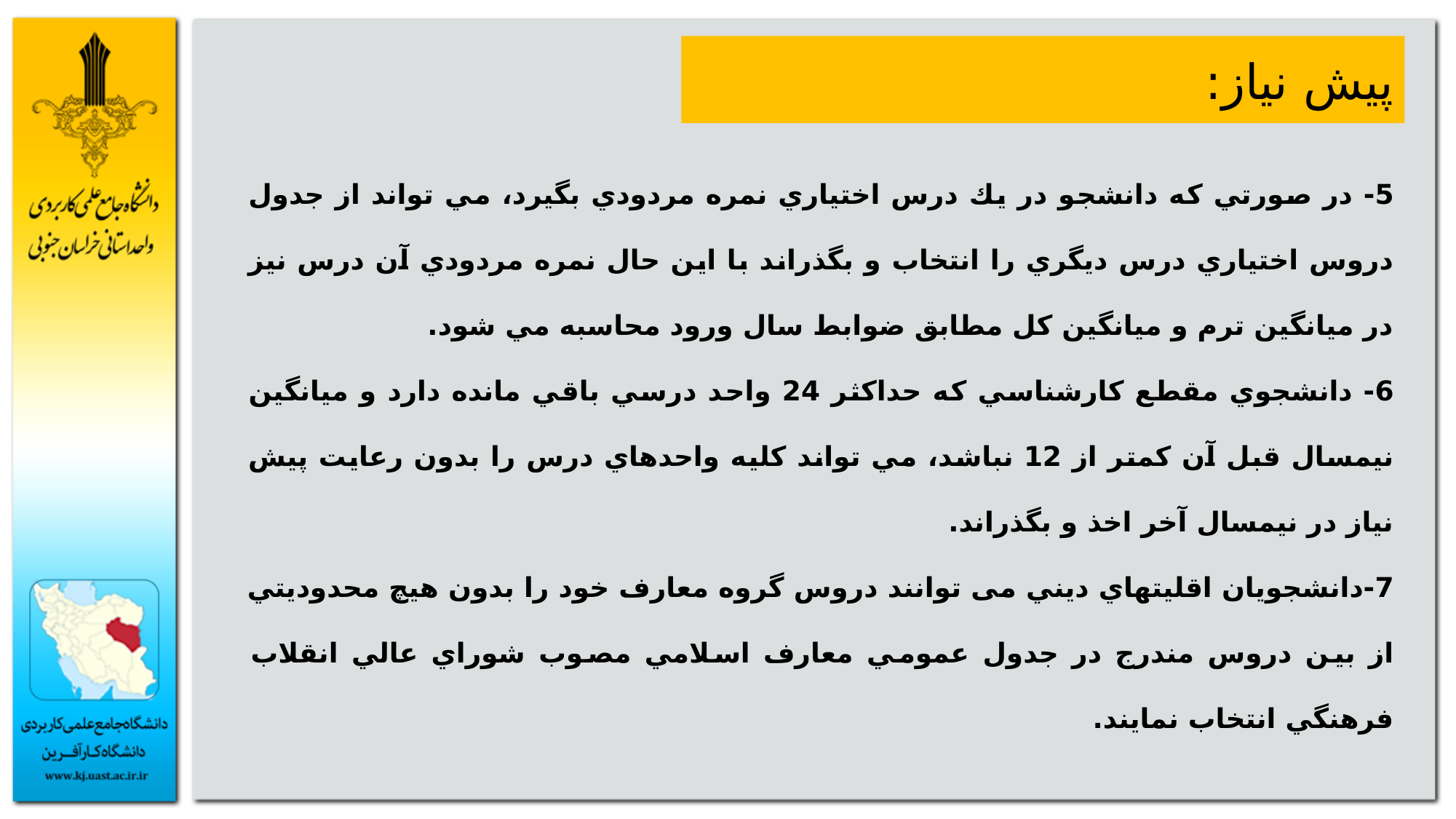

پیش نیاز:
5- در صورتي كه دانشجو در يك درس اختياري نمره مردودي بگيرد، مي تواند از جدول دروس اختياري درس ديگري را انتخاب و بگذراند با اين حال نمره مردودي آن درس نيز در ميانگين ترم و ميانگين كل مطابق ضوابط سال ورود محاسبه مي شود.
6- دانشجوي مقطع كارشناسي كه حداكثر 24 واحد درسي باقي مانده دارد و ميانگين نيمسال قبل آن كمتر از 12 نباشد، مي تواند كليه واحدهاي درس را بدون رعايت پيش نياز در نيمسال آخر اخذ و بگذراند.
7-دانشجويان اقلیتهاي ديني می توانند دروس گروه معارف خود را بدون هيچ محدوديتي از بين دروس مندرج در جدول عمومي معارف اسلامي مصوب شوراي عالي انقلاب فرهنگي انتخاب نمايند.